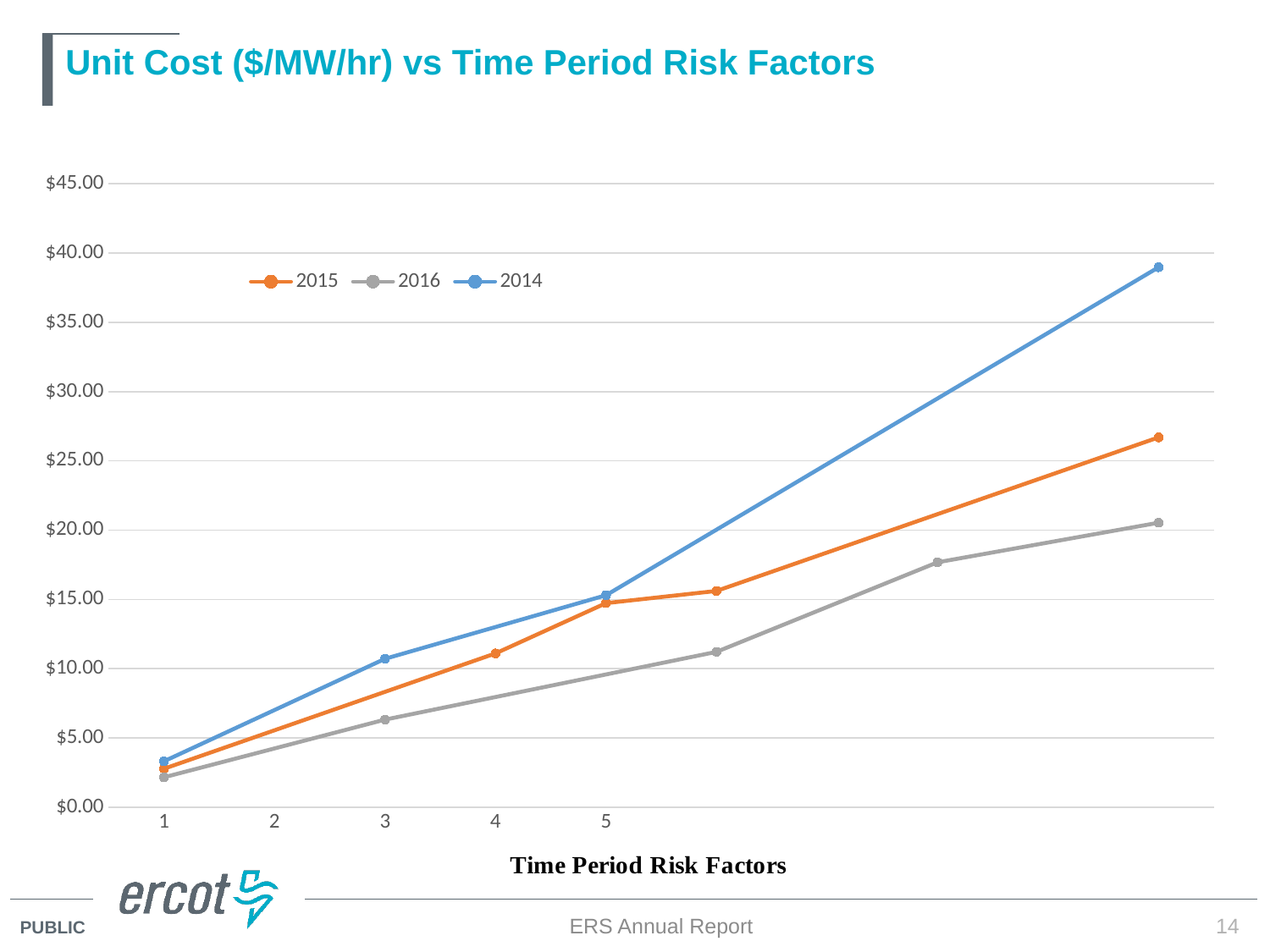

# Unit Cost ($/MW/hr) vs Time Period Risk Factors

### Chart

| Category |  |  |  |
|---|---|---|---|
ERS Annual Report
14